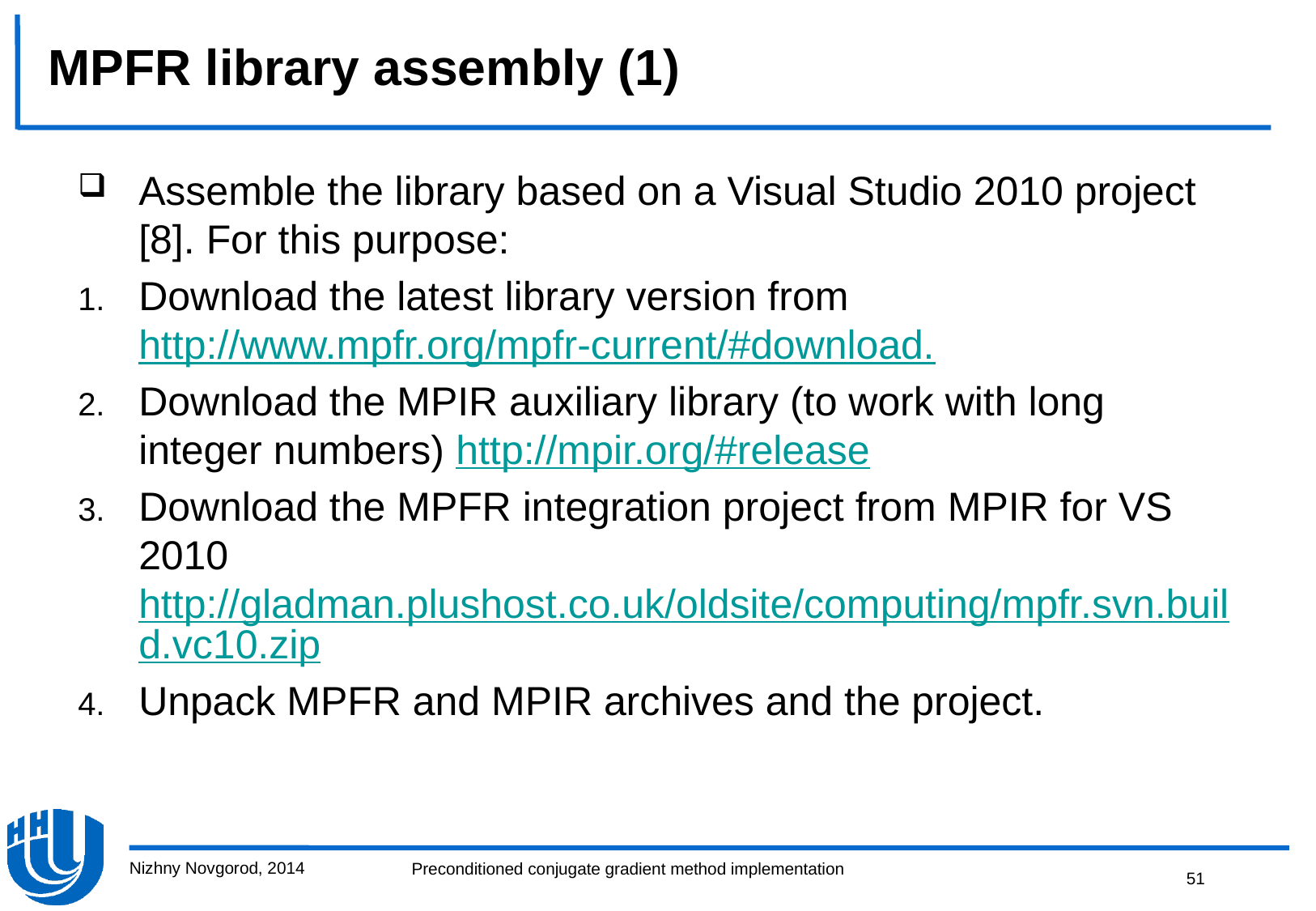

# MPFR library assembly (1)
Assemble the library based on a Visual Studio 2010 project [8]. For this purpose:
Download the latest library version from http://www.mpfr.org/mpfr-current/#download.
Download the MPIR auxiliary library (to work with long integer numbers) http://mpir.org/#release
Download the MPFR integration project from MPIR for VS 2010 http://gladman.plushost.co.uk/oldsite/computing/mpfr.svn.build.vc10.zip
Unpack MPFR and MPIR archives and the project.
Nizhny Novgorod, 2014
51
Preconditioned conjugate gradient method implementation